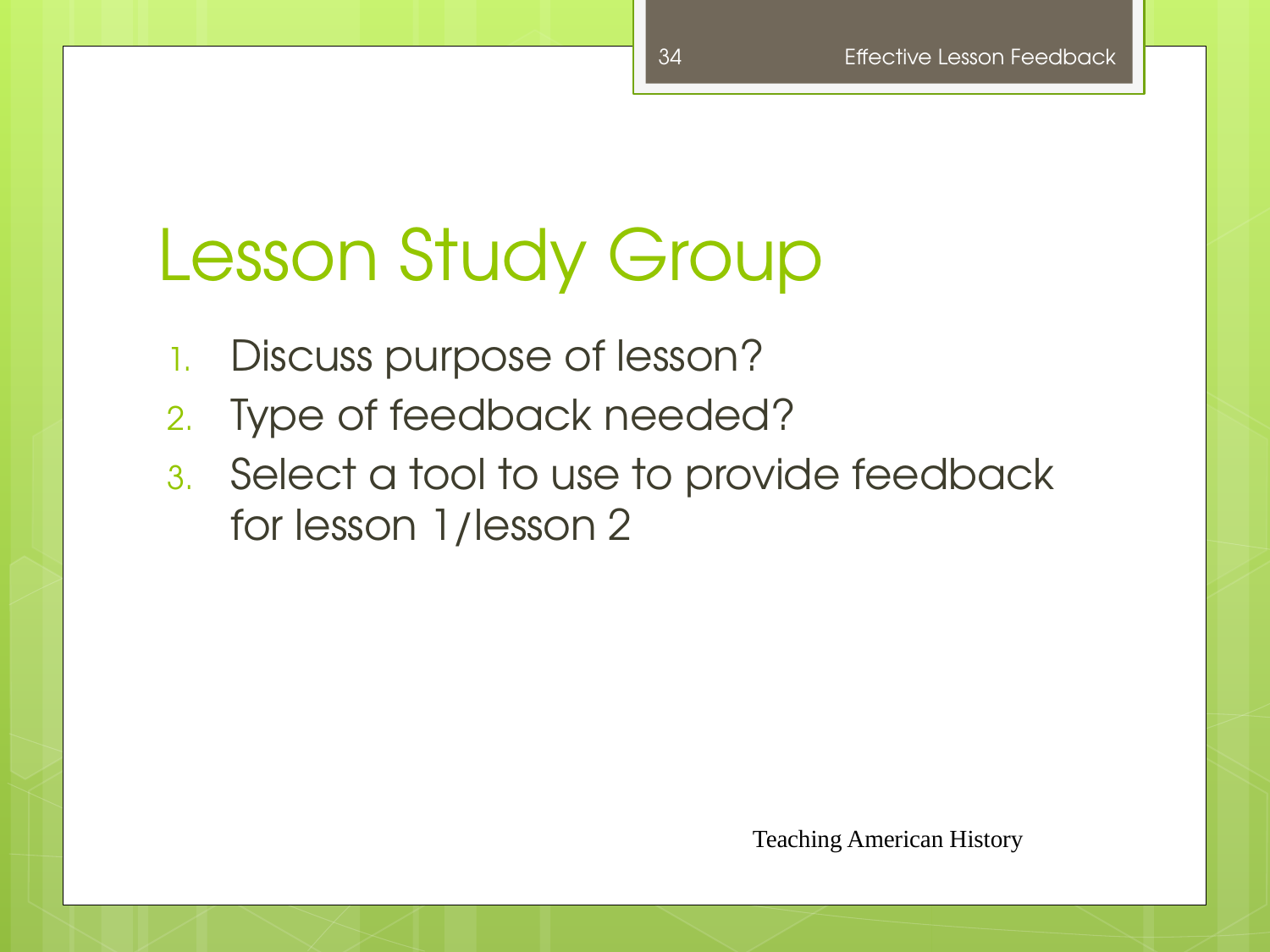

34
Effective Lesson Feedback
# Lesson Study Group
Discuss purpose of lesson?
Type of feedback needed?
Select a tool to use to provide feedback for lesson 1/lesson 2

Teaching American History